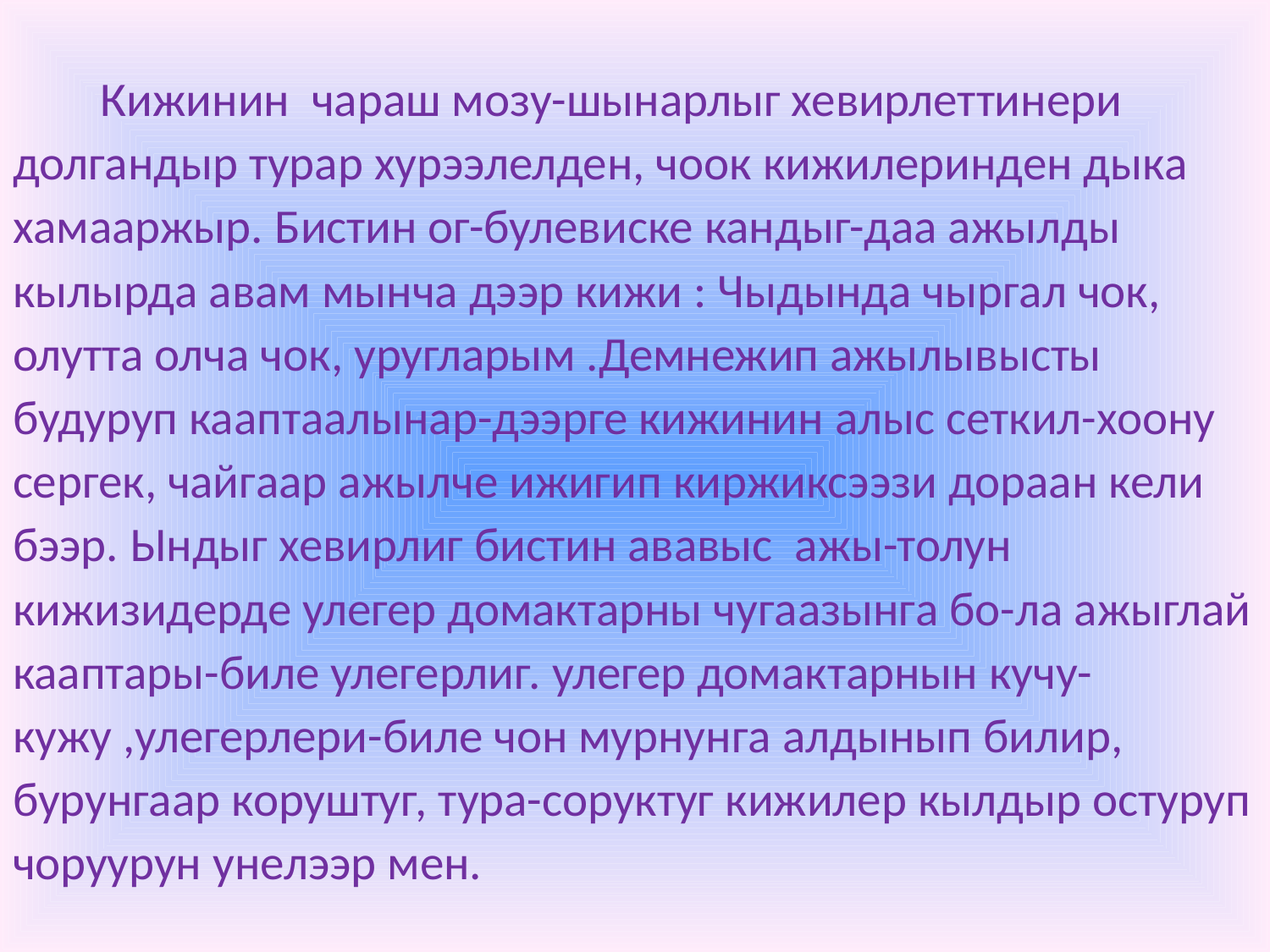

Кижинин  чараш мозу-шынарлыг хевирлеттинери долгандыр турар хурээлелден, чоок кижилеринден дыка   хамааржыр. Бистин ог-булевиске кандыг-даа ажылды кылырда авам мынча дээр кижи : Чыдында чыргал чок, олутта олча чок, уругларым .Демнежип ажылывысты будуруп кааптаалынар-дээрге кижинин алыс сеткил-хоону сергек, чайгаар ажылче ижигип киржиксээзи дораан кели бээр. Ындыг хевирлиг бистин ававыс  ажы-толун кижизидерде улегер домактарны чугаазынга бо-ла ажыглай кааптары-биле улегерлиг. улегер домактарнын кучу-кужу ,улегерлери-биле чон мурнунга алдынып билир, бурунгаар коруштуг, тура-соруктуг кижилер кылдыр остуруп чоруурун унелээр мен.